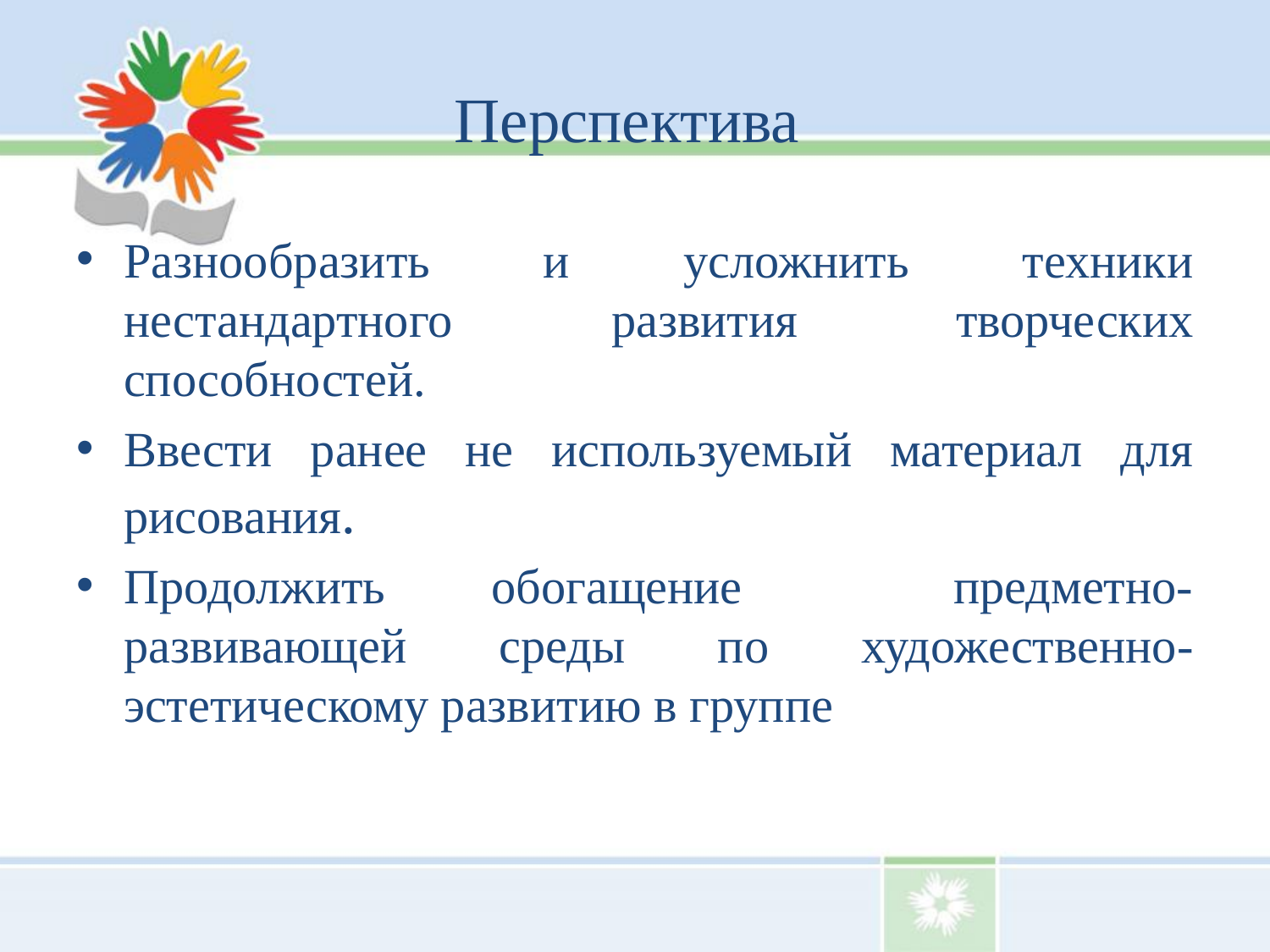

# Перспектива
Разнообразить и усложнить техники нестандартного развития творческих способностей.
Ввести ранее не используемый материал для рисования.
Продолжить обогащение  предметно- развивающей среды по художественно-эстетическому развитию в группе